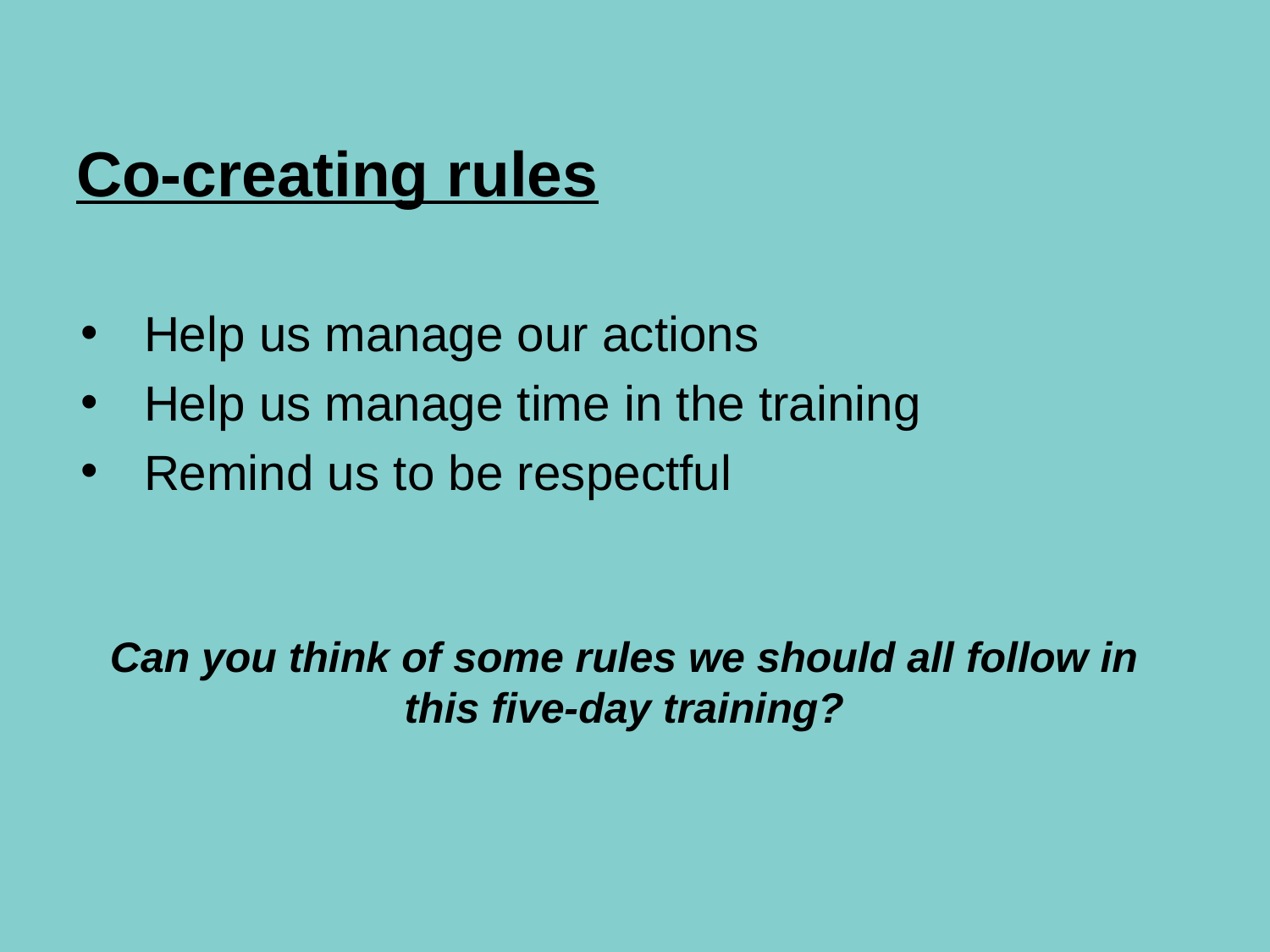

# Co-creating rules
Help us manage our actions
Help us manage time in the training
Remind us to be respectful
Can you think of some rules we should all follow in this five-day training?